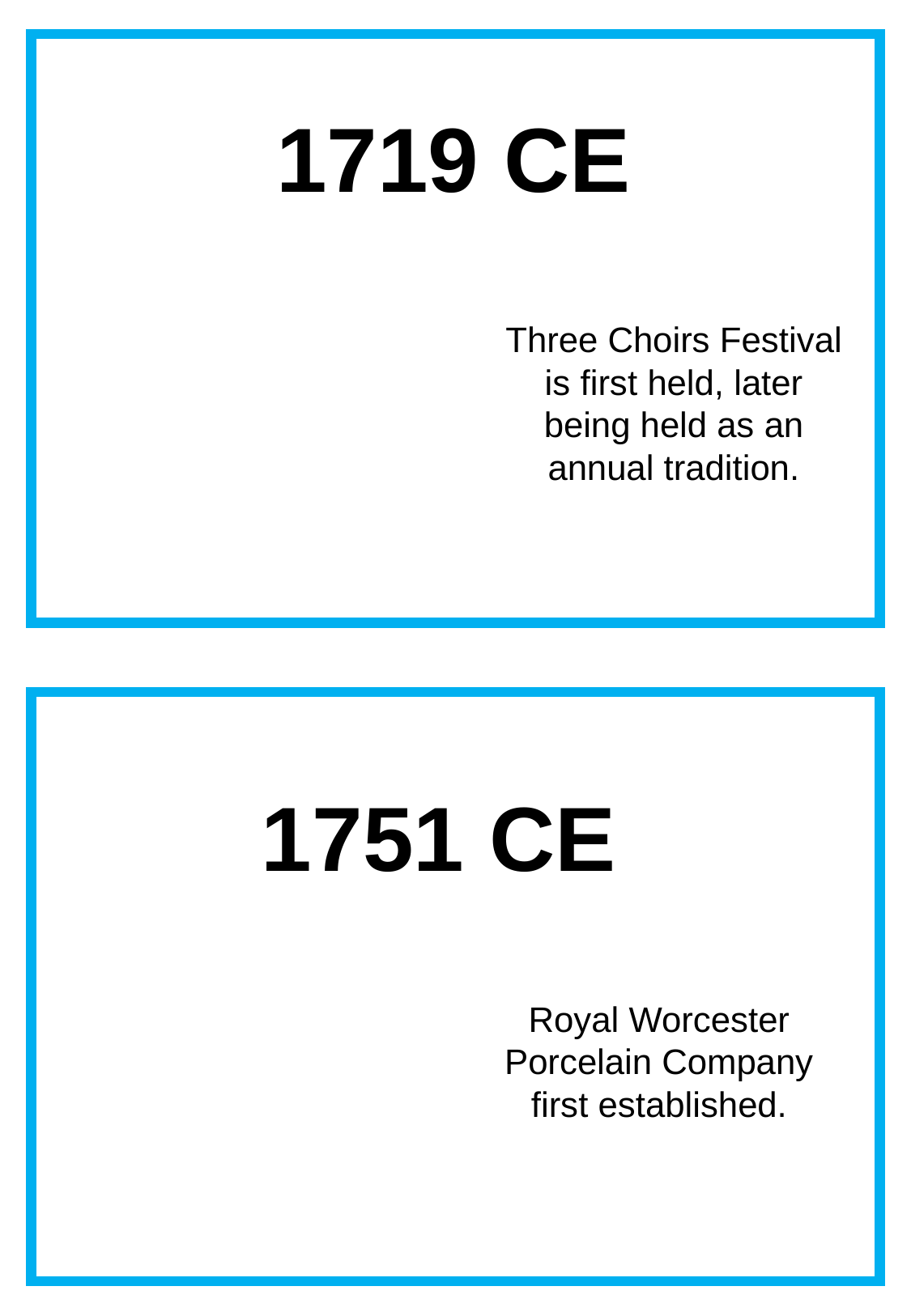

1719 CE

Three Choirs Festival is first held, later being held as an annual tradition.

1751 CE

Royal Worcester Porcelain Company first established.